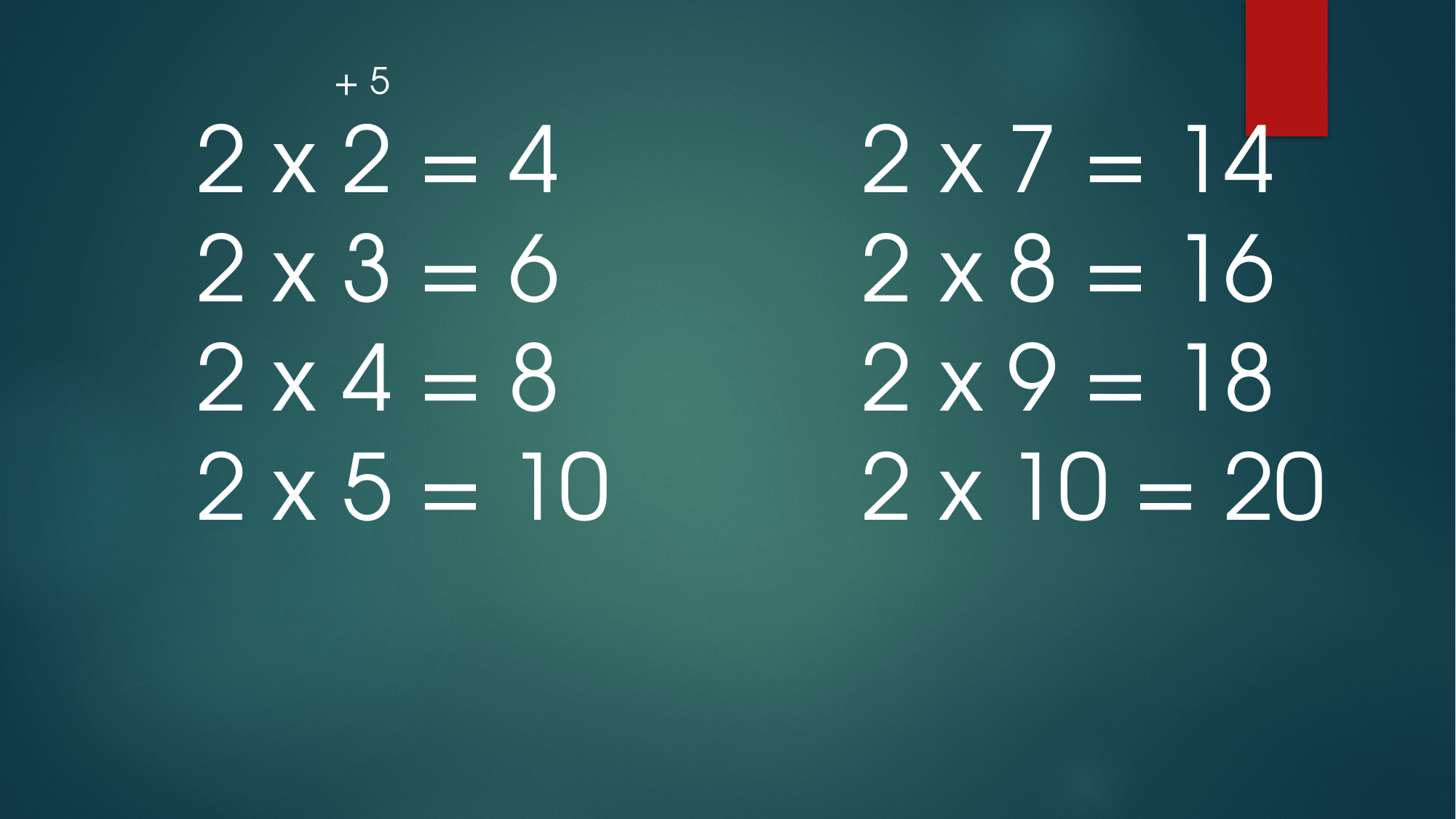

+ 5
2 х 2 = 4            2 х 7 = 14
2 х 3 = 6            2 х 8 = 16
2 х 4 = 8            2 х 9 = 18
2 х 5 = 10          2 х 10 = 20